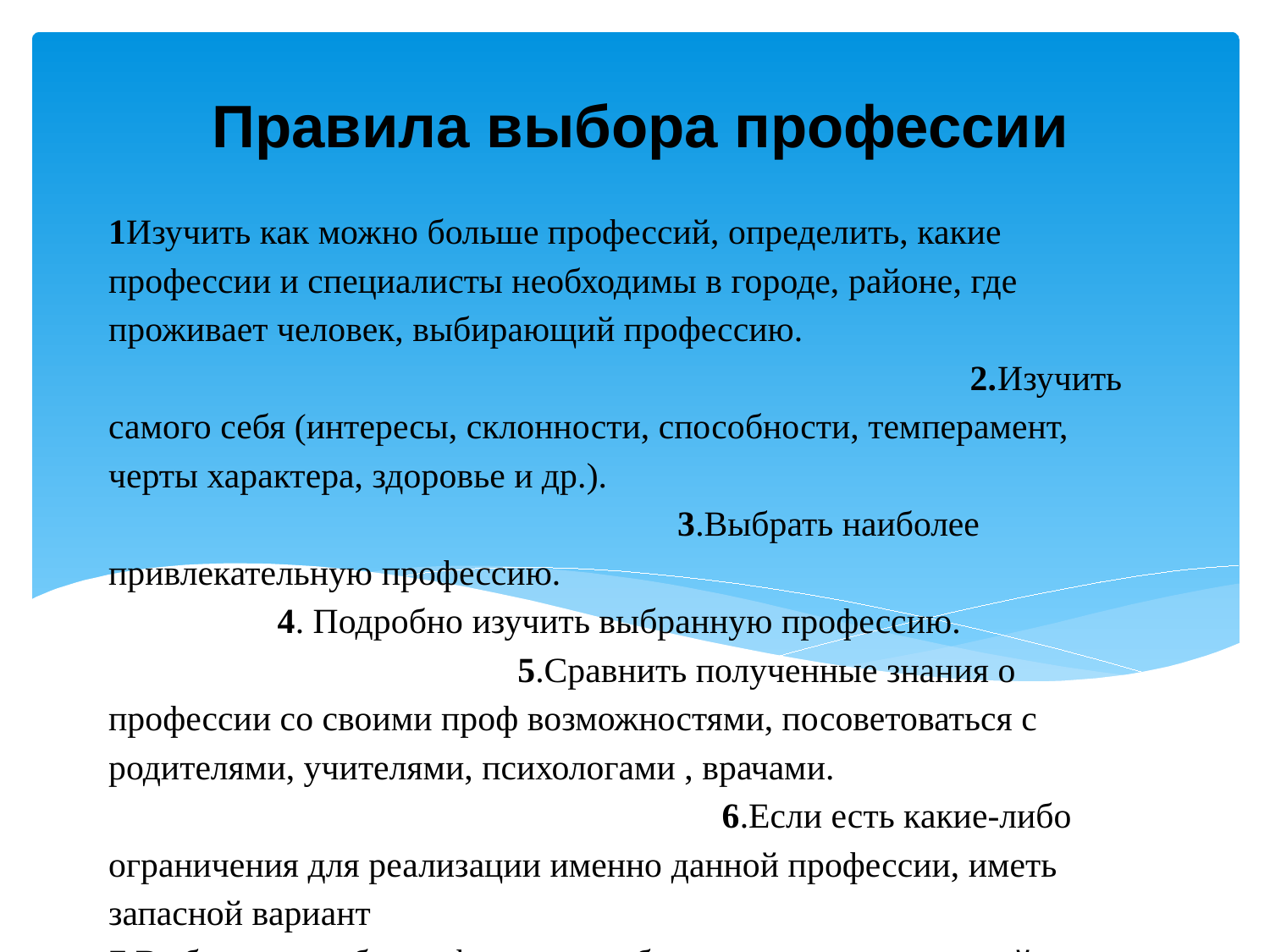

Правила выбора профессии
# 1Изучить как можно больше профессий, определить, какие профессии и специалисты необходимы в городе, районе, где проживает человек, выбирающий профессию.                                                                                                                                          2.Изучить самого себя (интересы, склонности, способности, темперамент, черты характера, здоровье и др.).                                                                                                                               3.Выбрать наиболее привлекательную профессию.                                                                                       4. Подробно изучить выбранную профессию.                                                                     5.Сравнить полученные знания о профессии со своими проф возможностями, посоветоваться с родителями, учителями, психологами , врачами.                                                                                                          6.Если есть какие-либо ограничения для реализации именно данной профессии, иметь запасной вариант 7.Выбрав для себя профессию, необходимо проявлять настойчивость в реализации профессионального намерения и овладения профессией в совершенстве.